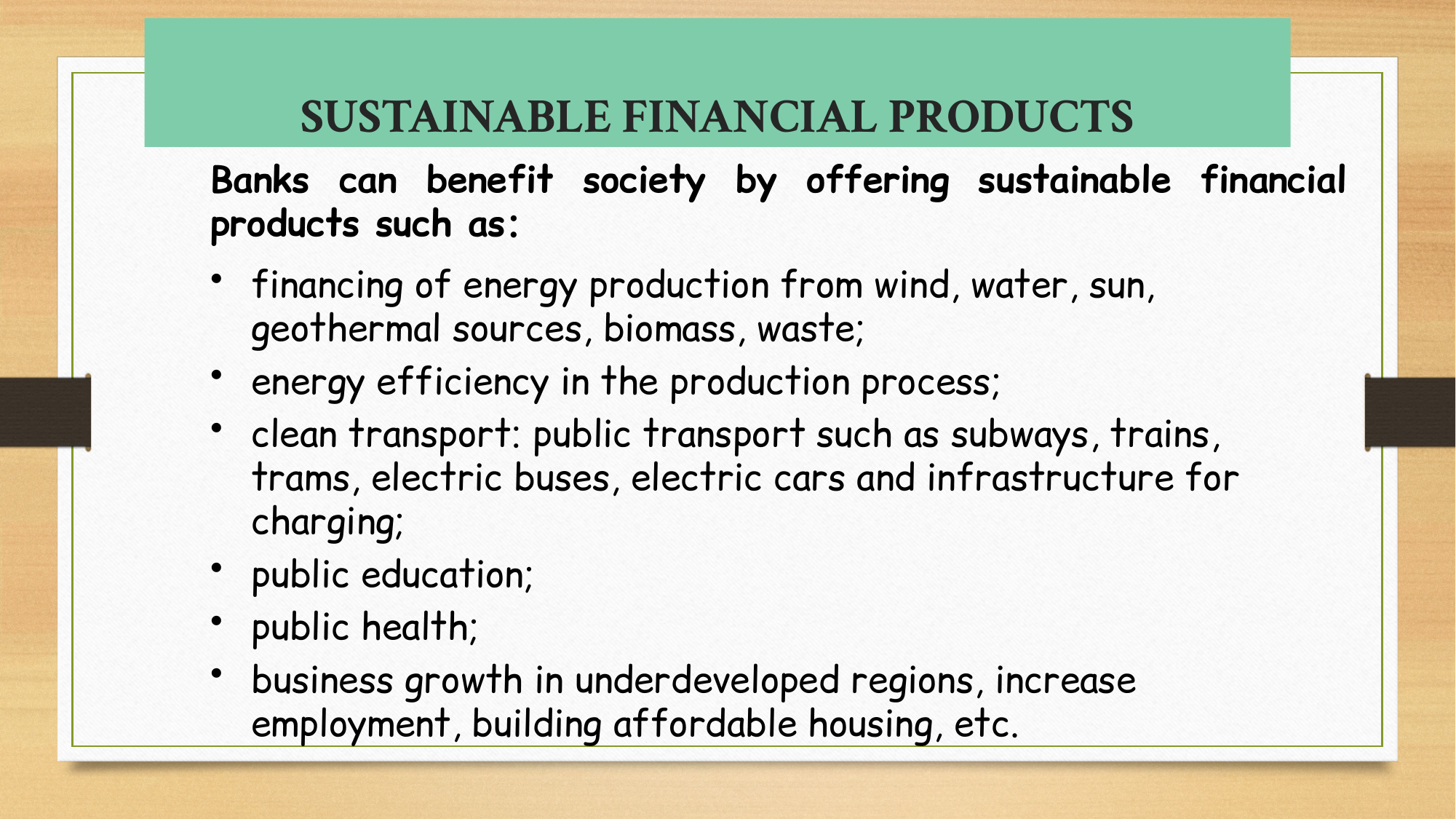

# SUSTAINABLE FINANCIAL PRODUCTS
Banks can benefit society by offering sustainable financial products such as:
financing of energy production from wind, water, sun, geothermal sources, biomass, waste;
energy efficiency in the production process;
clean transport: public transport such as subways, trains, trams, electric buses, electric cars and infrastructure for charging;
public education;
public health;
business growth in underdeveloped regions, increase employment, building affordable housing, etc.